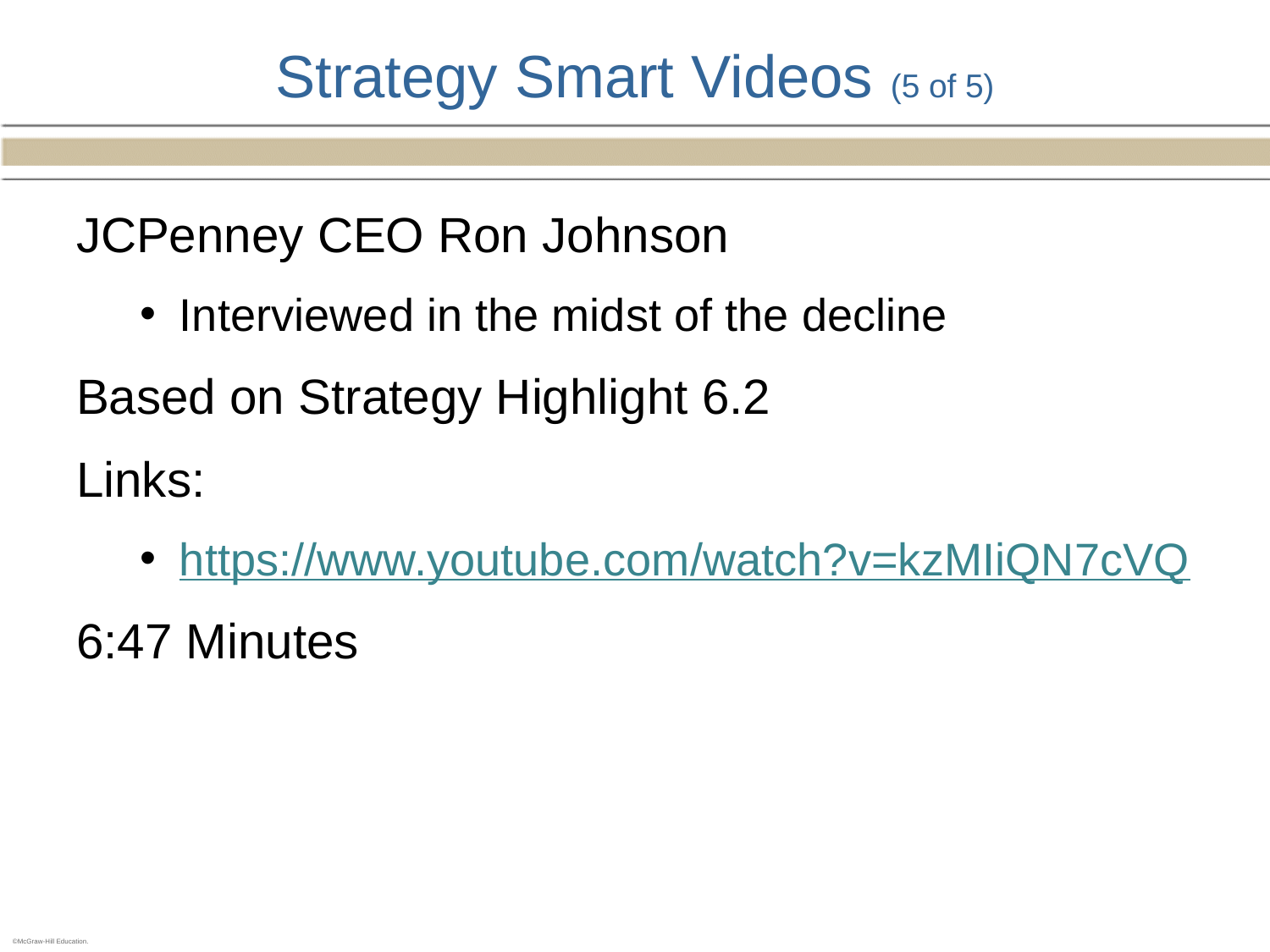

# Strategy Smart Videos (5 of 5)
JCPenney CEO Ron Johnson
Interviewed in the midst of the decline
Based on Strategy Highlight 6.2
Links:
https://www.youtube.com/watch?v=kzMIiQN7cVQ
6:47 Minutes